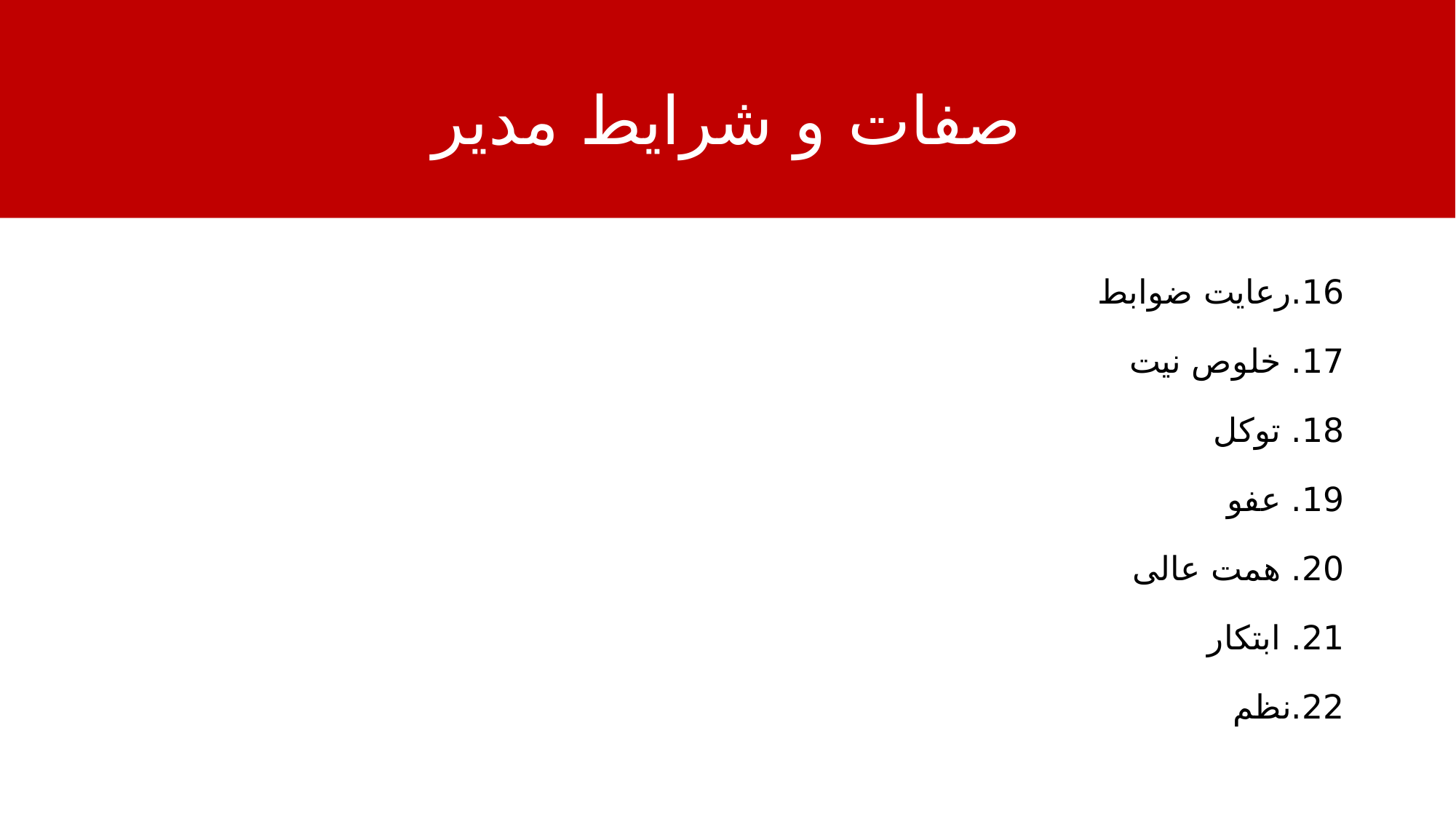

# صفات و شرایط مدیر
16.رعایت ضوابط
17. خلوص نیت
18. توکل
19. عفو
20. همت عالی
21. ابتکار
22.نظم